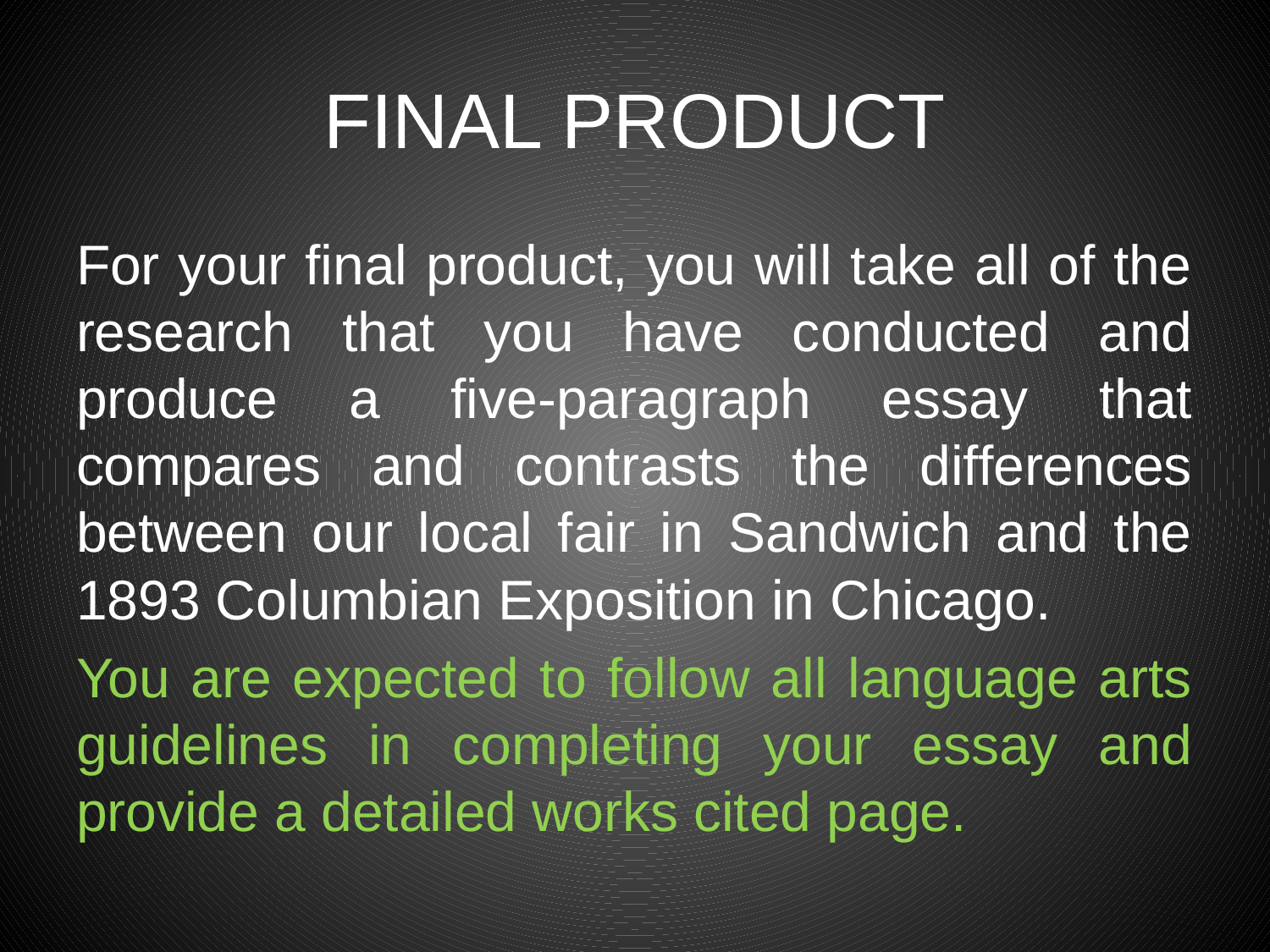

# FINAL PRODUCT
For your final product, you will take all of the research that you have conducted and produce a five-paragraph essay that compares and contrasts the differences between our local fair in Sandwich and the 1893 Columbian Exposition in Chicago.
You are expected to follow all language arts guidelines in completing your essay and provide a detailed works cited page.